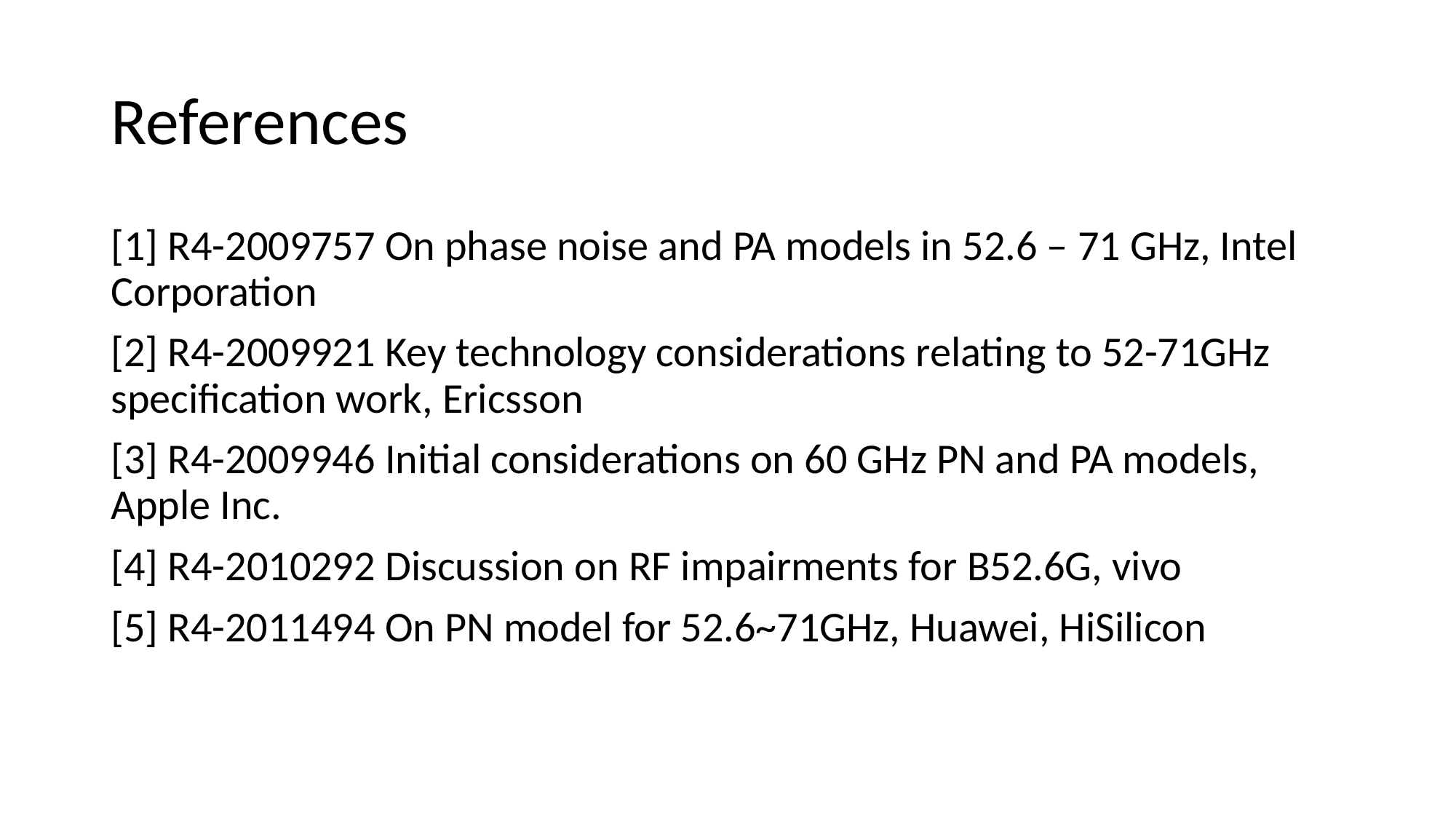

# References
[1] R4-2009757 On phase noise and PA models in 52.6 – 71 GHz, Intel Corporation
[2] R4-2009921 Key technology considerations relating to 52-71GHz specification work, Ericsson
[3] R4-2009946 Initial considerations on 60 GHz PN and PA models, Apple Inc.
[4] R4-2010292 Discussion on RF impairments for B52.6G, vivo
[5] R4-2011494 On PN model for 52.6~71GHz, Huawei, HiSilicon